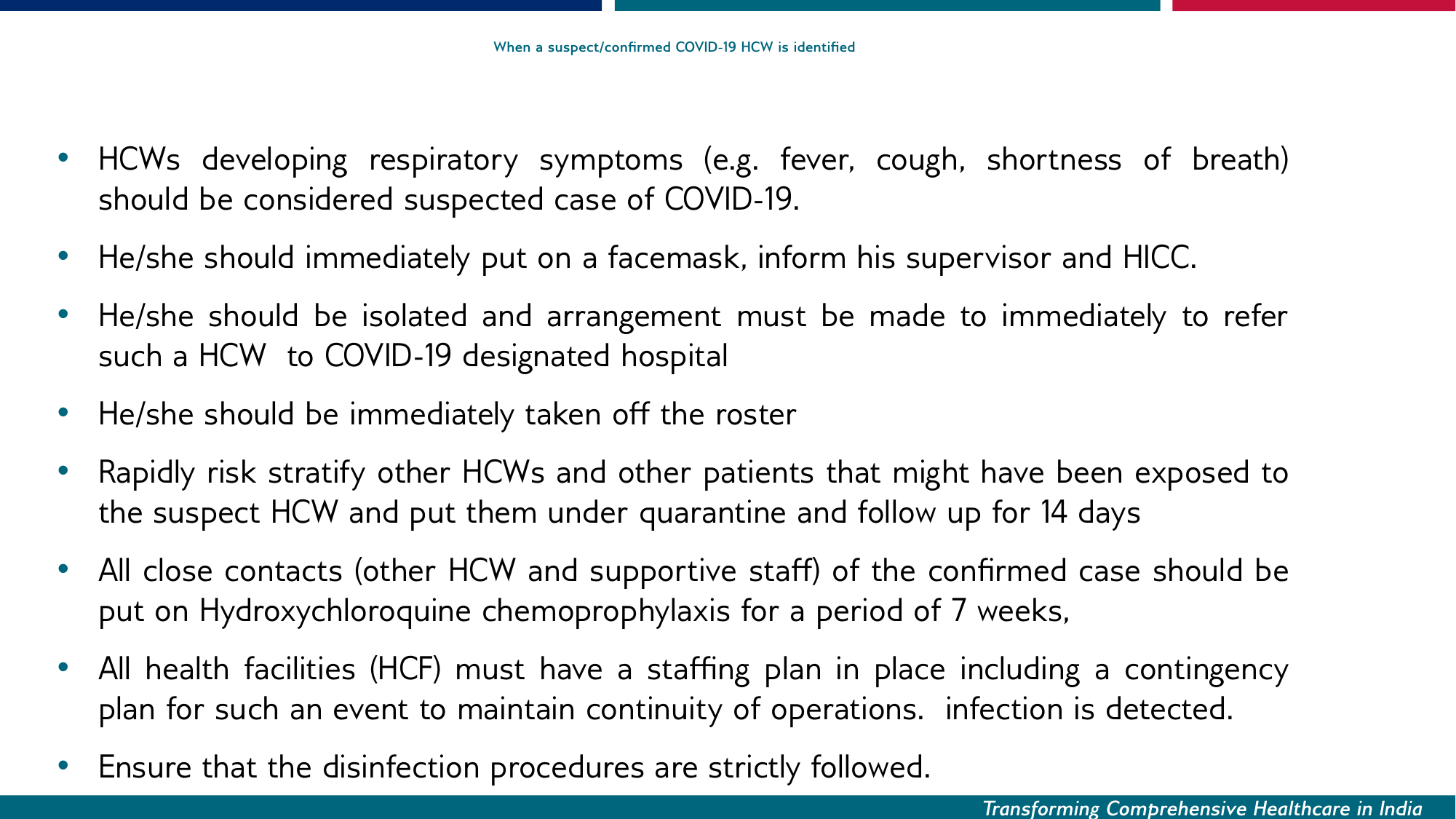

# When a suspect/confirmed COVID-19 HCW is identified
HCWs developing respiratory symptoms (e.g. fever, cough, shortness of breath) should be considered suspected case of COVID-19.
He/she should immediately put on a facemask, inform his supervisor and HICC.
He/she should be isolated and arrangement must be made to immediately to refer such a HCW  to COVID-19 designated hospital
He/she should be immediately taken off the roster
Rapidly risk stratify other HCWs and other patients that might have been exposed to the suspect HCW and put them under quarantine and follow up for 14 days
All close contacts (other HCW and supportive staff) of the confirmed case should be put on Hydroxychloroquine chemoprophylaxis for a period of 7 weeks,
All health facilities (HCF) must have a staffing plan in place including a contingency plan for such an event to maintain continuity of operations.  infection is detected.
Ensure that the disinfection procedures are strictly followed.